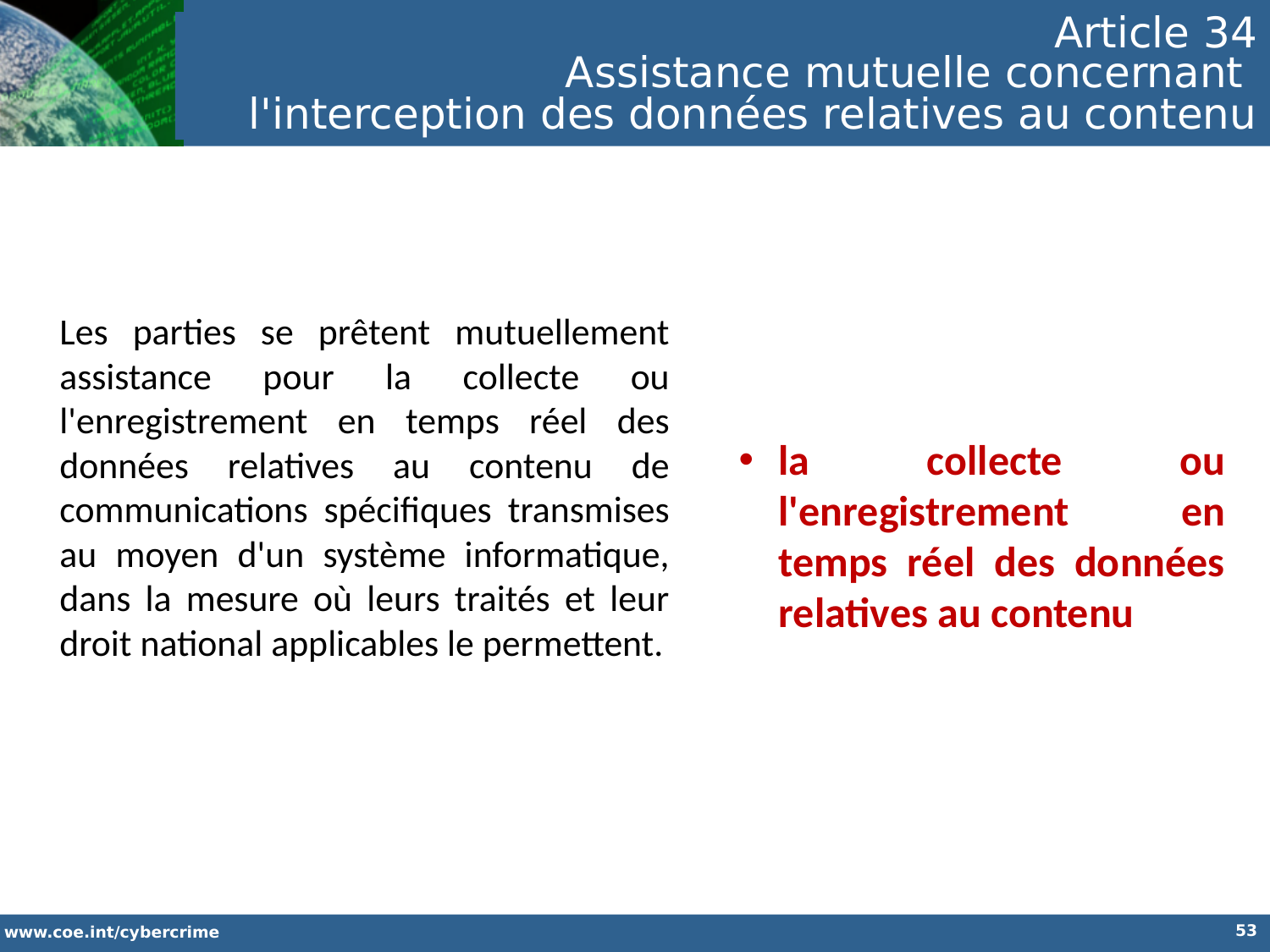

Article 34
Assistance mutuelle concernant
l'interception des données relatives au contenu
Les parties se prêtent mutuellement assistance pour la collecte ou l'enregistrement en temps réel des données relatives au contenu de communications spécifiques transmises au moyen d'un système informatique, dans la mesure où leurs traités et leur droit national applicables le permettent.
la collecte ou l'enregistrement en temps réel des données relatives au contenu
53